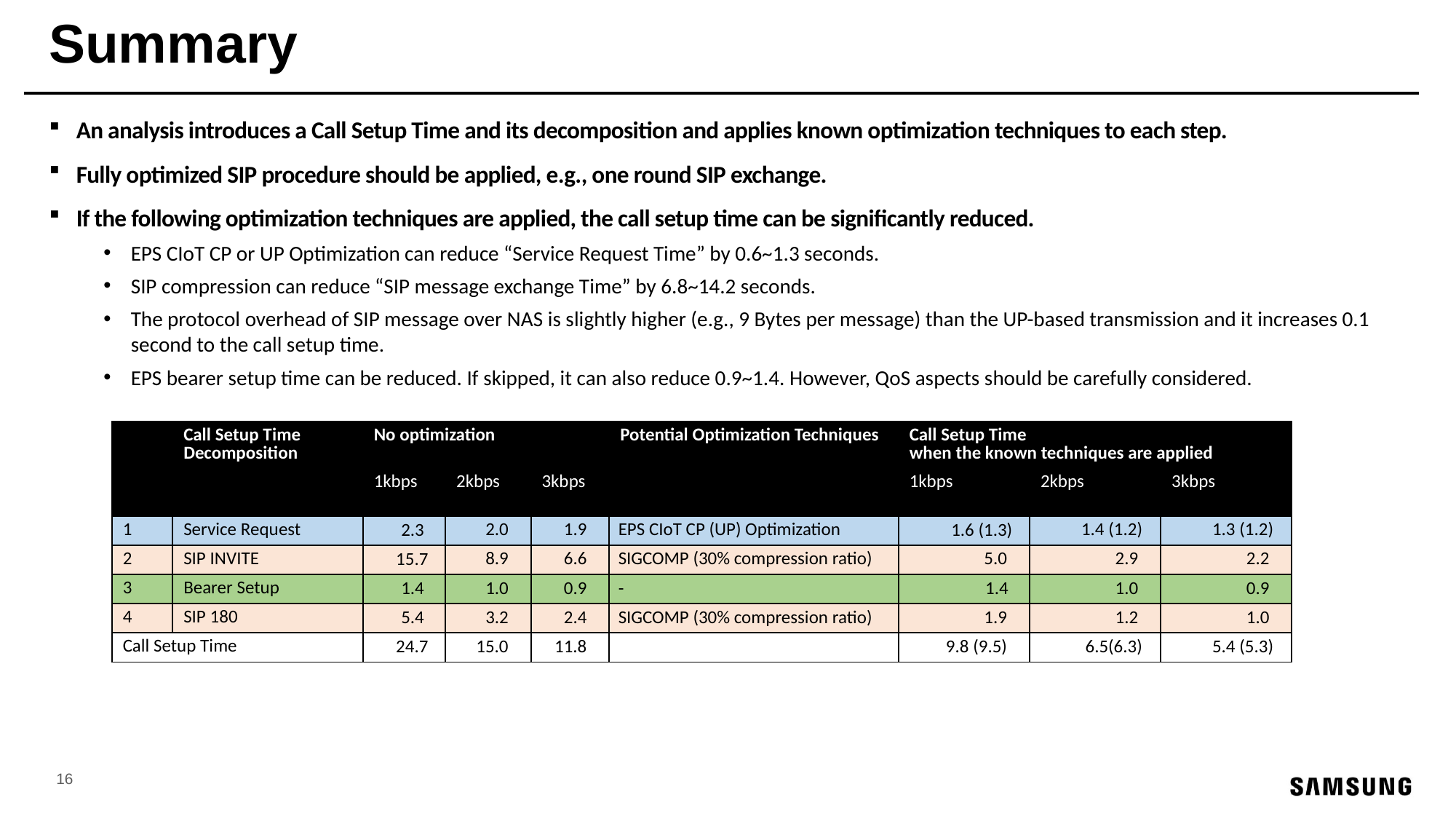

# Summary
An analysis introduces a Call Setup Time and its decomposition and applies known optimization techniques to each step.
Fully optimized SIP procedure should be applied, e.g., one round SIP exchange.
If the following optimization techniques are applied, the call setup time can be significantly reduced.
EPS CIoT CP or UP Optimization can reduce “Service Request Time” by 0.6~1.3 seconds.
SIP compression can reduce “SIP message exchange Time” by 6.8~14.2 seconds.
The protocol overhead of SIP message over NAS is slightly higher (e.g., 9 Bytes per message) than the UP-based transmission and it increases 0.1 second to the call setup time.
EPS bearer setup time can be reduced. If skipped, it can also reduce 0.9~1.4. However, QoS aspects should be carefully considered.

|  | Call Setup Time Decomposition | No optimization |  |  | Potential Optimization Techniques | Call Setup Time when the known techniques are applied |  |  |
| --- | --- | --- | --- | --- | --- | --- | --- | --- |
|  |  | 1kbps | 2kbps | 3kbps |  | 1kbps | 2kbps | 3kbps |
| 1 | Service Request | 2.3 | 2.0 | 1.9 | EPS CIoT CP (UP) Optimization | 1.6 (1.3) | 1.4 (1.2) | 1.3 (1.2) |
| 2 | SIP INVITE | 15.7 | 8.9 | 6.6 | SIGCOMP (30% compression ratio) | 5.0 | 2.9 | 2.2 |
| 3 | Bearer Setup | 1.4 | 1.0 | 0.9 | - | 1.4 | 1.0 | 0.9 |
| 4 | SIP 180 | 5.4 | 3.2 | 2.4 | SIGCOMP (30% compression ratio) | 1.9 | 1.2 | 1.0 |
| Call Setup Time |  | 24.7 | 15.0 | 11.8 |  | 9.8 (9.5) | 6.5(6.3) | 5.4 (5.3) |
16